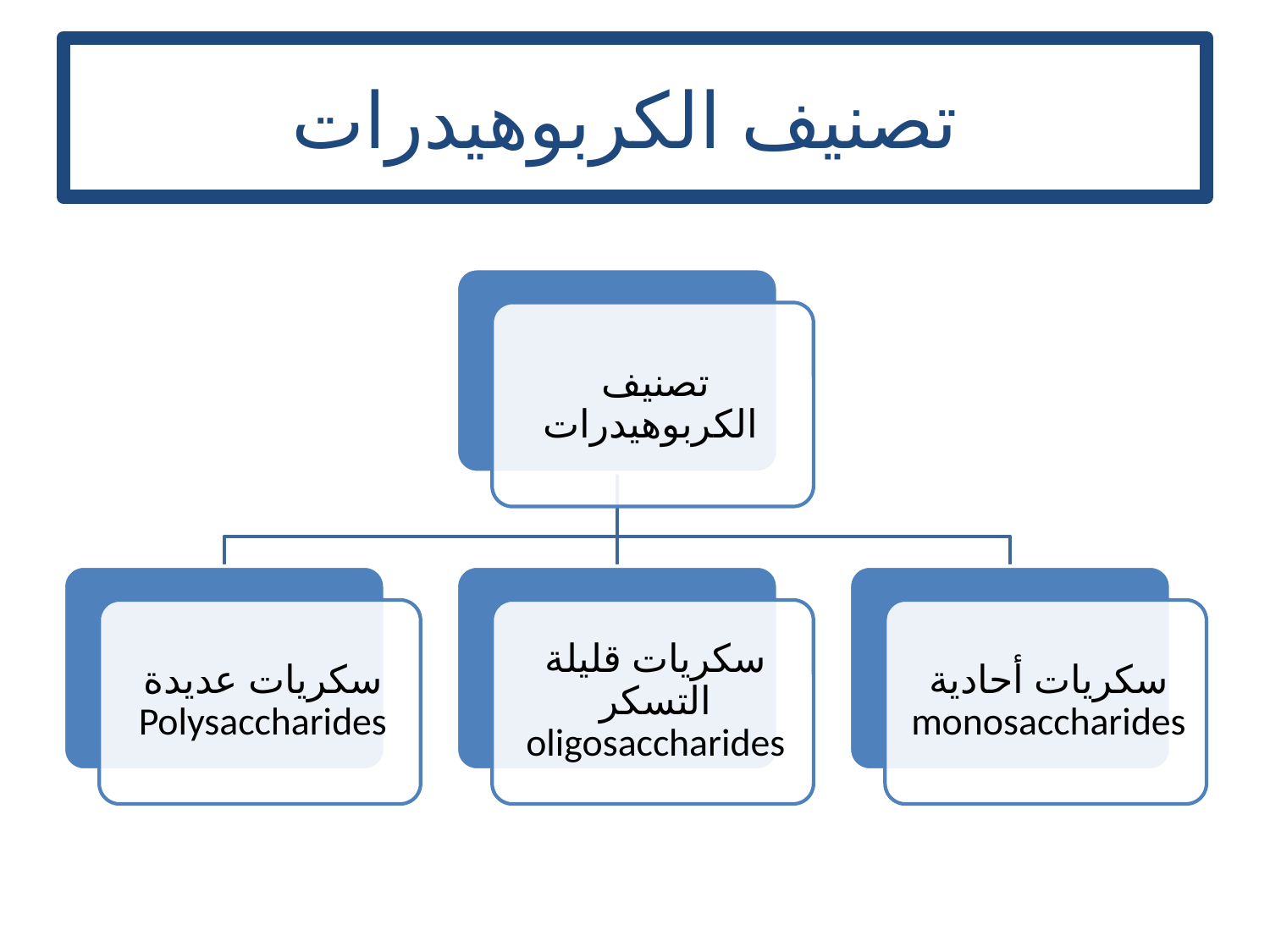

# تصنيف الكربوهيدرات
تصنيف الكربوهيدرات
سكريات عديدة Polysaccharides
سكريات قليلة التسكر oligosaccharides
سكريات أحادية monosaccharides